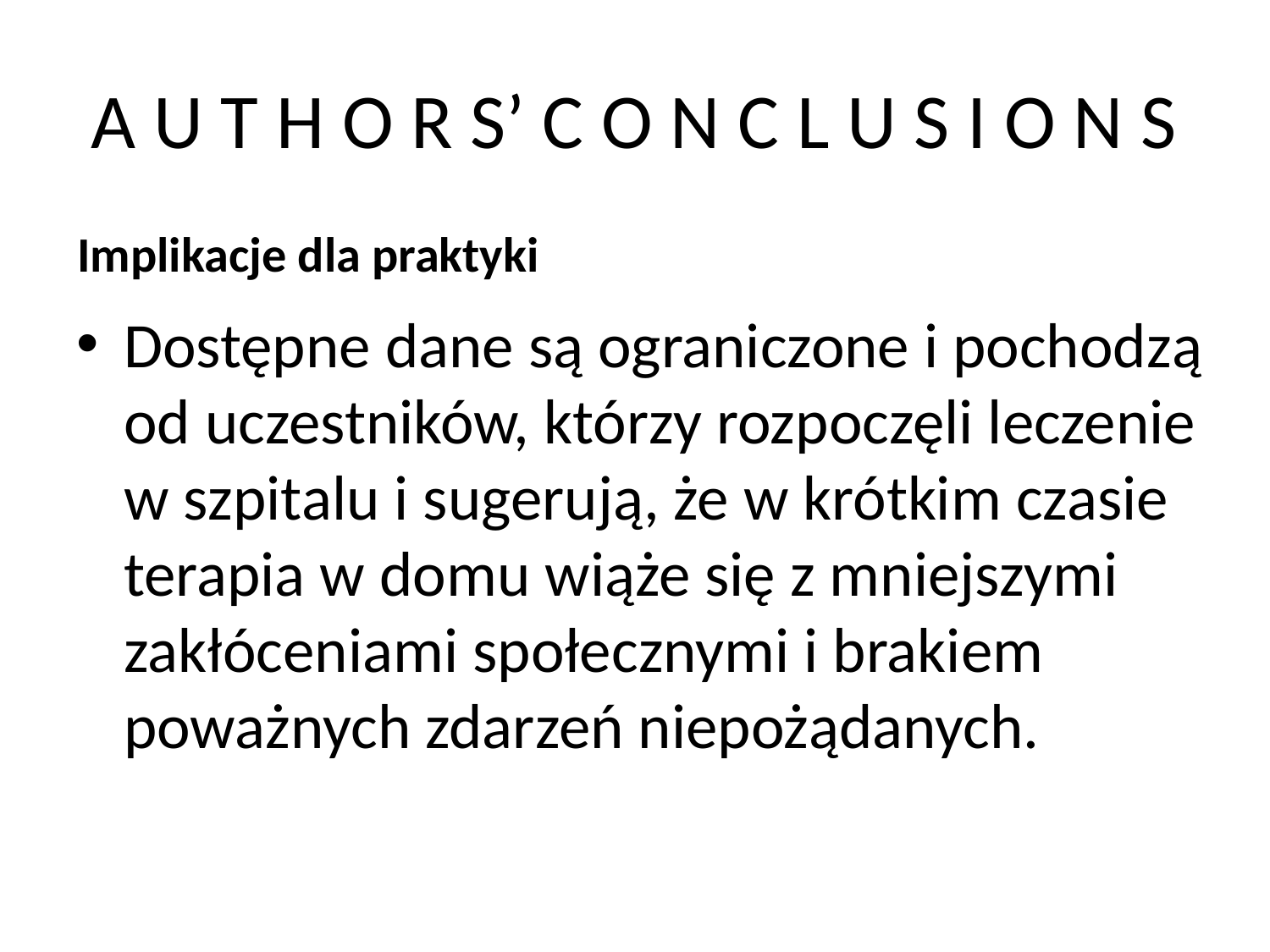

# A U T H O R S’ C O N C L U S I O N S
Implikacje dla praktyki
Dostępne dane są ograniczone i pochodzą od uczestników, którzy rozpoczęli leczenie w szpitalu i sugerują, że w krótkim czasie terapia w domu wiąże się z mniejszymi zakłóceniami społecznymi i brakiem poważnych zdarzeń niepożądanych.